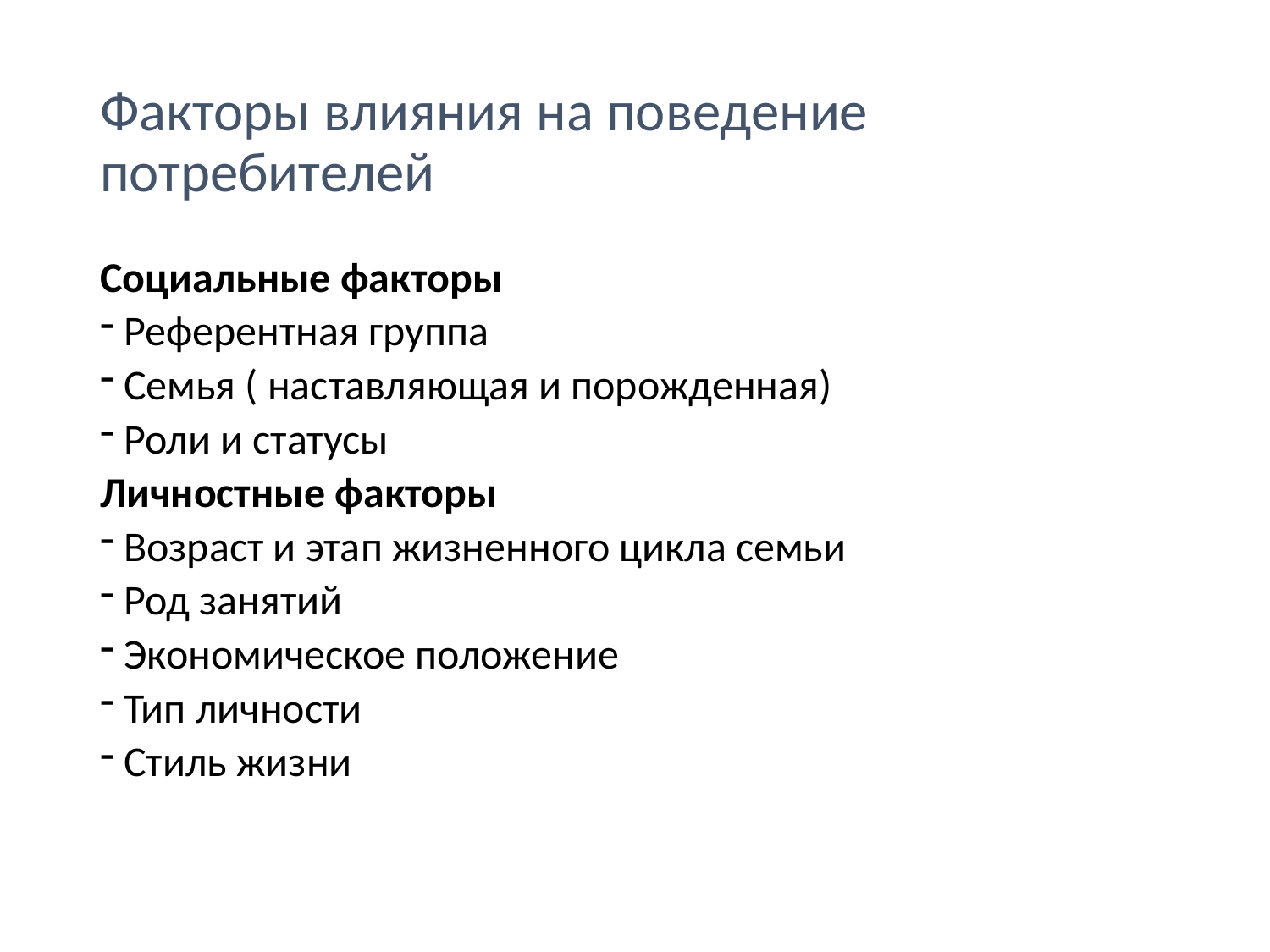

# Факторы влияния на поведение потребителей
Cоциальные факторы
Референтная группа
Семья ( наставляющая и порожденная)
Роли и статусы
Личностные факторы
Возраст и этап жизненного цикла семьи
Род занятий
Экономическое положение
Тип личности
Стиль жизни